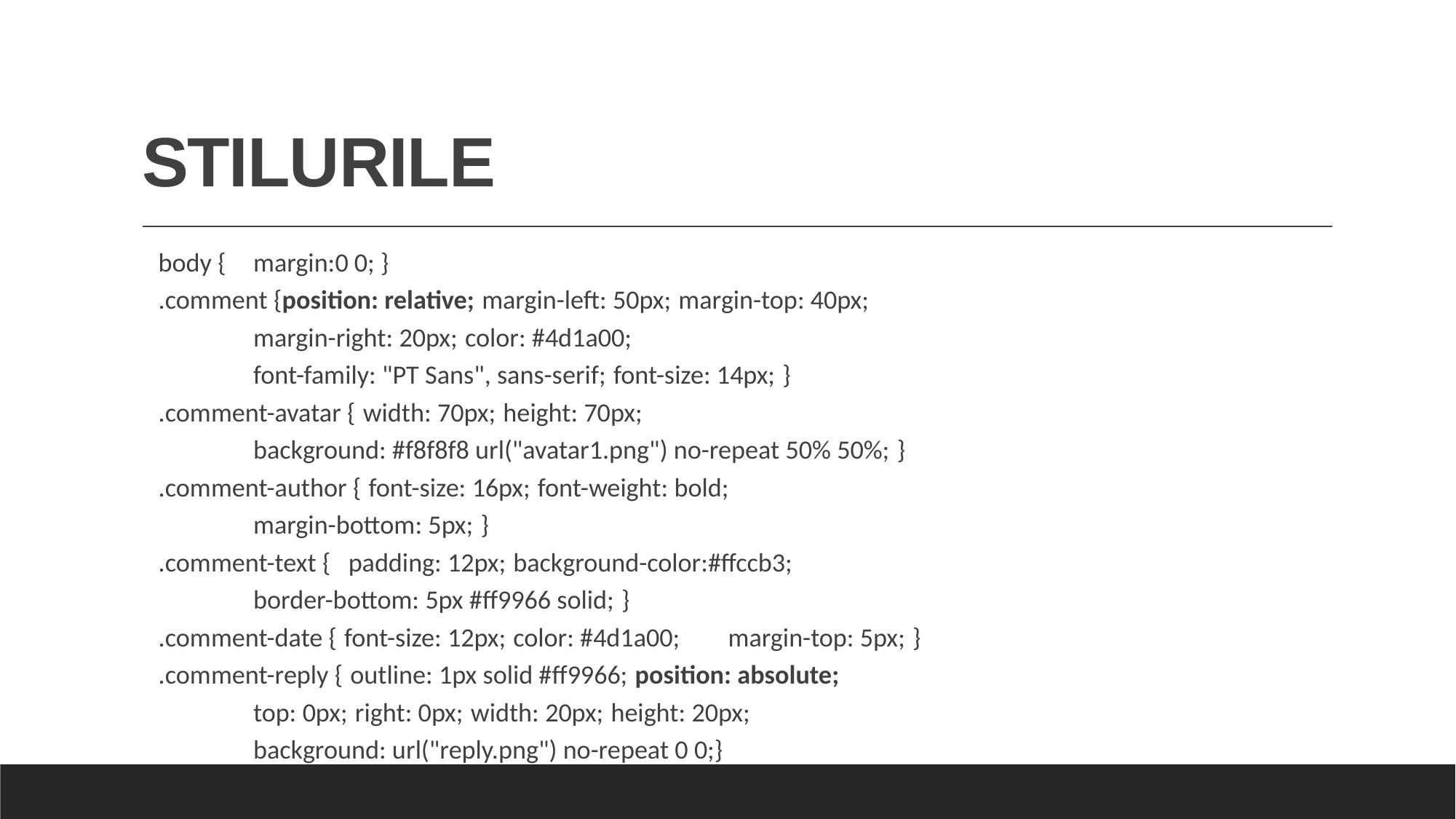

# STILURILE
body {	margin:0 0; }
.comment {position: relative; margin-left: 50px; margin-top: 40px;
	margin-right: 20px; color: #4d1a00;
	font-family: "PT Sans", sans-serif; font-size: 14px; }
.comment-avatar { width: 70px; height: 70px;
	background: #f8f8f8 url("avatar1.png") no-repeat 50% 50%; }
.comment-author { font-size: 16px; font-weight: bold;
	margin-bottom: 5px; }
.comment-text { 	padding: 12px; background-color:#ffccb3;
	border-bottom: 5px #ff9966 solid; }
.comment-date { font-size: 12px; color: #4d1a00; 	margin-top: 5px; }
.comment-reply { outline: 1px solid #ff9966; position: absolute;
	top: 0px; right: 0px; width: 20px; height: 20px;
	background: url("reply.png") no-repeat 0 0;}